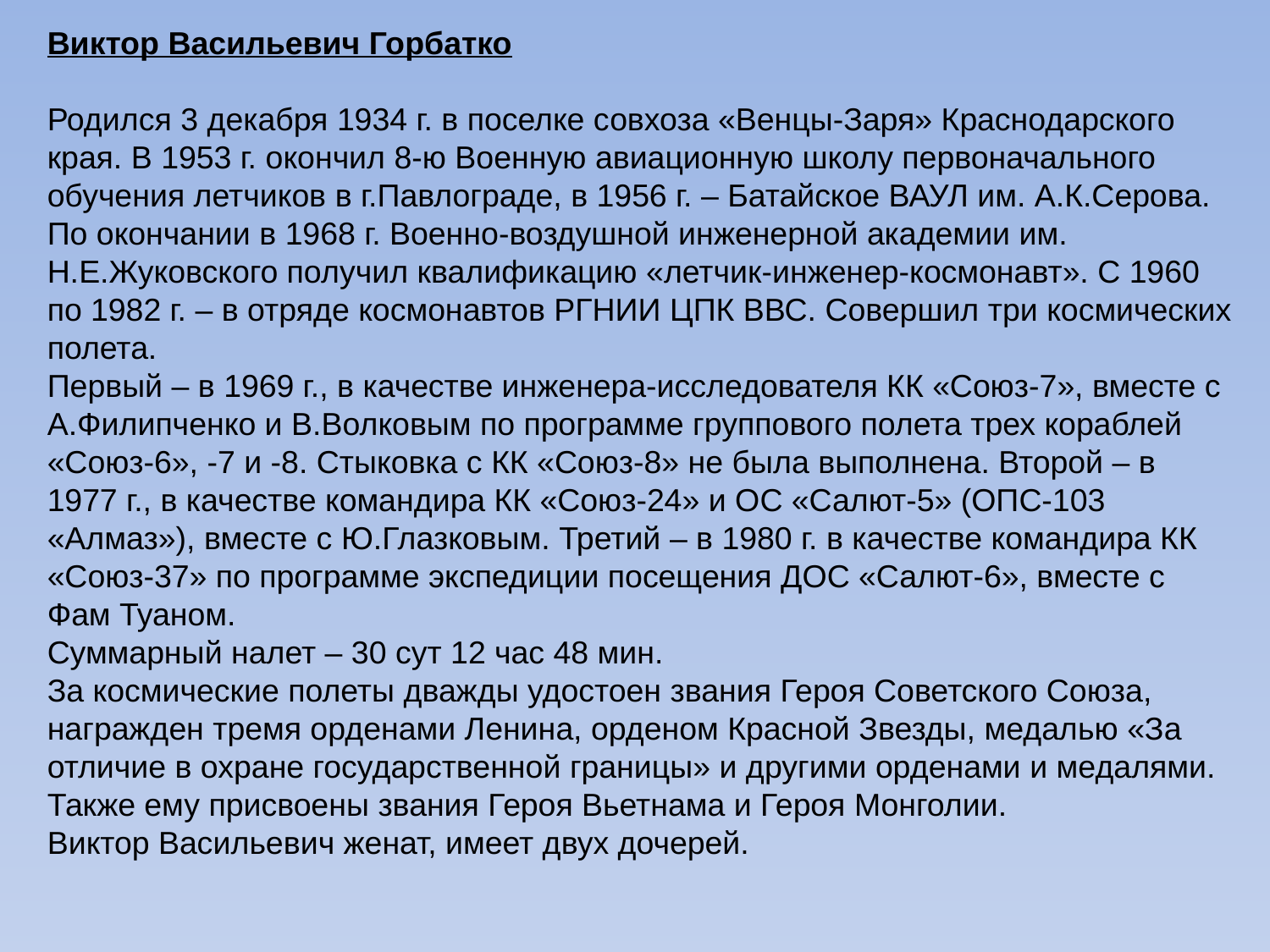

Виктор Васильевич Горбатко

Родился 3 декабря 1934 г. в поселке совхоза «Венцы-Заря» Краснодарского края. В 1953 г. окончил 8-ю Военную авиационную школу первоначального обучения летчиков в г.Павлограде, в 1956 г. – Батайское ВАУЛ им. А.К.Серова. По окончании в 1968 г. Военно-воздушной инженерной академии им. Н.Е.Жуковского получил квалификацию «летчик-инженер-космонавт». С 1960 по 1982 г. – в отряде космонавтов РГНИИ ЦПК ВВС. Совершил три космических полета.
Первый – в 1969 г., в качестве инженера-исследователя КК «Союз-7», вместе с А.Филипченко и В.Волковым по программе группового полета трех кораблей «Союз-6», -7 и -8. Стыковка с КК «Союз-8» не была выполнена. Второй – в 1977 г., в качестве командира КК «Союз-24» и ОС «Салют-5» (ОПС-103 «Алмаз»), вместе с Ю.Глазковым. Третий – в 1980 г. в качестве командира КК «Союз-37» по программе экспедиции посещения ДОС «Салют-6», вместе с Фам Туаном.
Суммарный налет – 30 сут 12 час 48 мин.
За космические полеты дважды удостоен звания Героя Советского Союза, награжден тремя орденами Ленина, орденом Красной Звезды, медалью «За отличие в охране государственной границы» и другими орденами и медалями. Также ему присвоены звания Героя Вьетнама и Героя Монголии.
Виктор Васильевич женат, имеет двух дочерей.